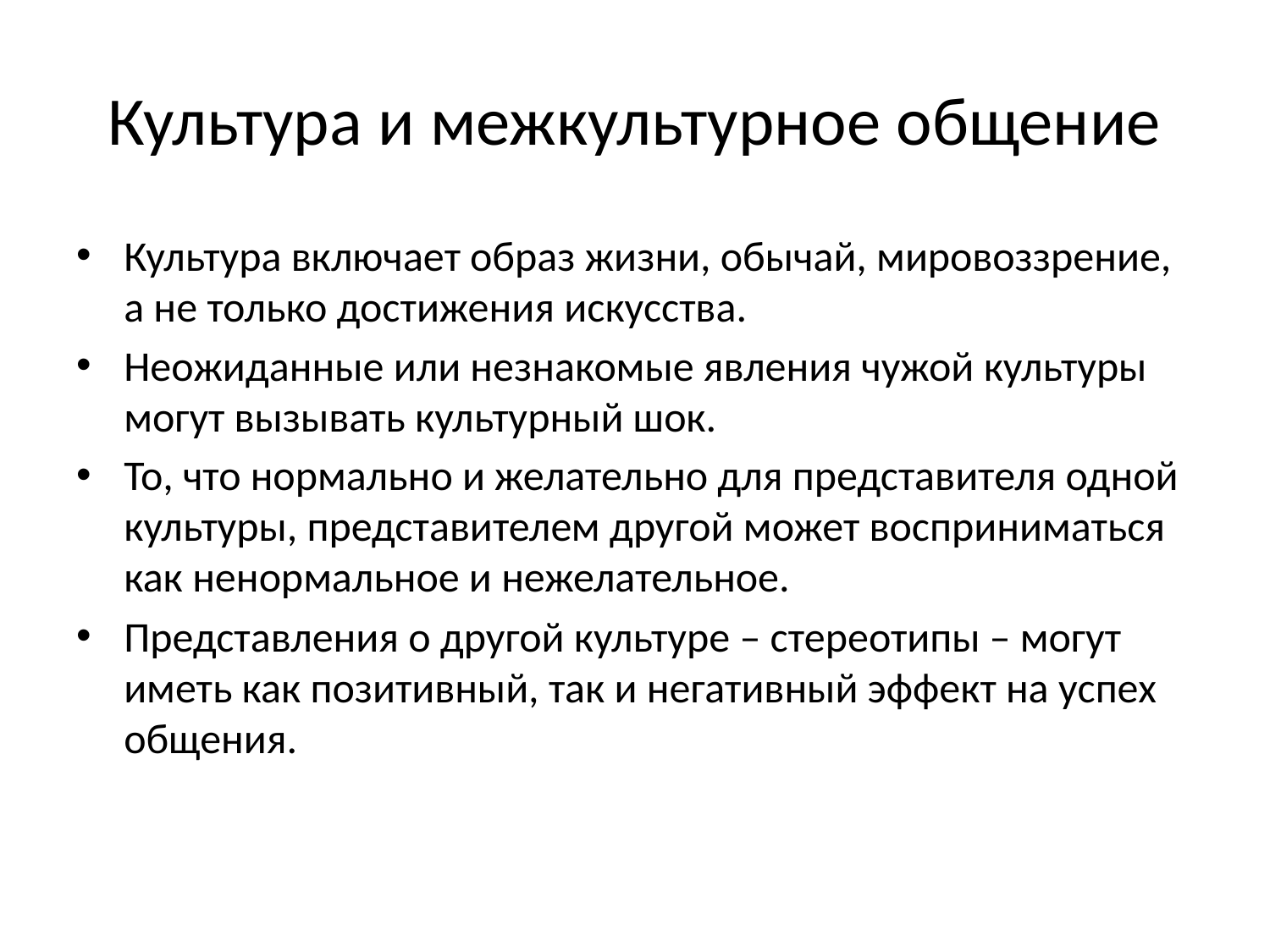

# Культура и межкультурное общение
Культура включает образ жизни, обычай, мировоззрение, а не только достижения искусства.
Неожиданные или незнакомые явления чужой культуры могут вызывать культурный шок.
То, что нормально и желательно для представителя одной культуры, представителем другой может восприниматься как ненормальное и нежелательное.
Представления о другой культуре – стереотипы – могут иметь как позитивный, так и негативный эффект на успех общения.